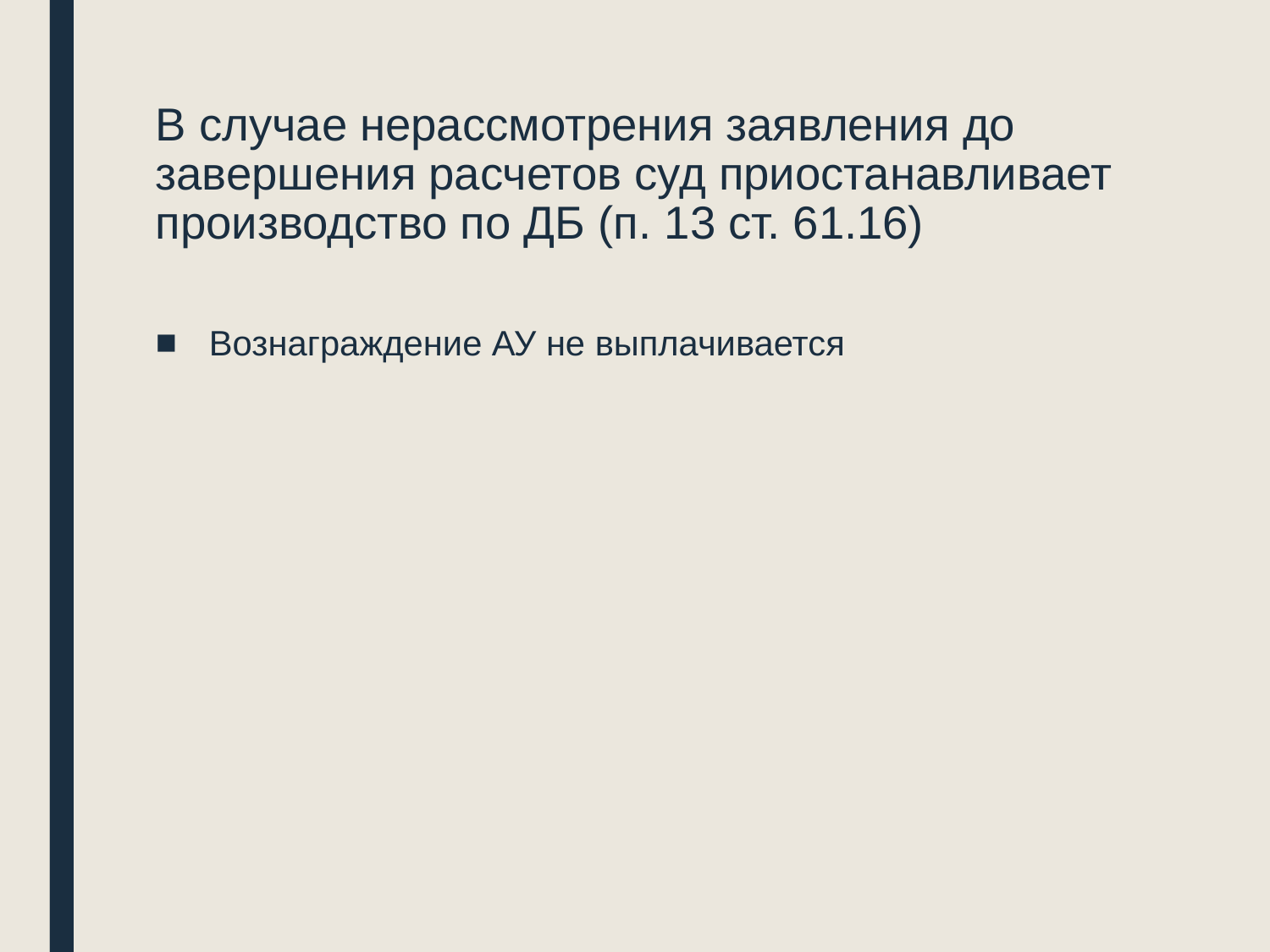

# В случае нерассмотрения заявления до завершения расчетов суд приостанавливает производство по ДБ (п. 13 ст. 61.16)
Вознаграждение АУ не выплачивается